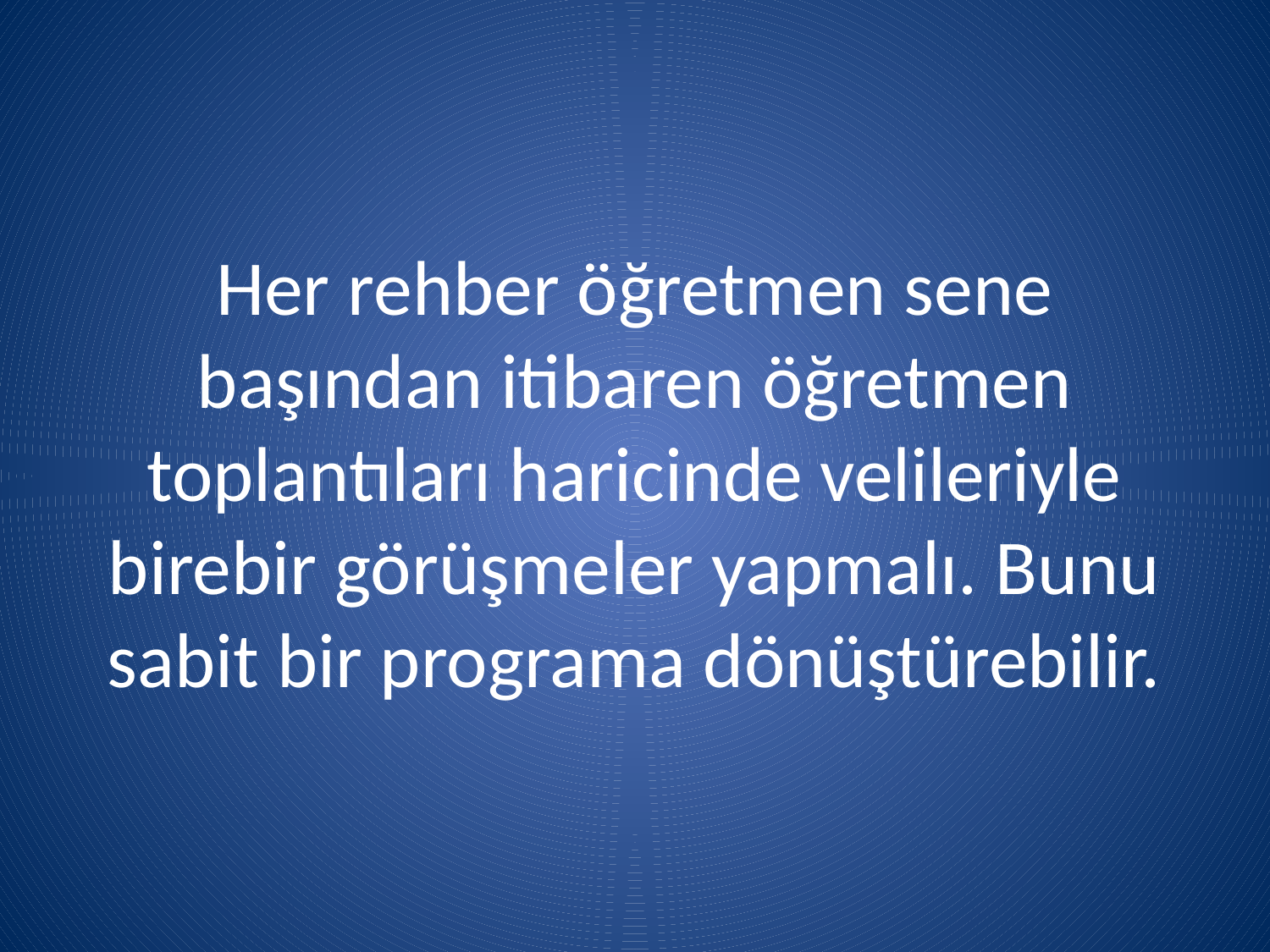

# Her rehber öğretmen sene başından itibaren öğretmen toplantıları haricinde velileriyle birebir görüşmeler yapmalı. Bunu sabit bir programa dönüştürebilir.